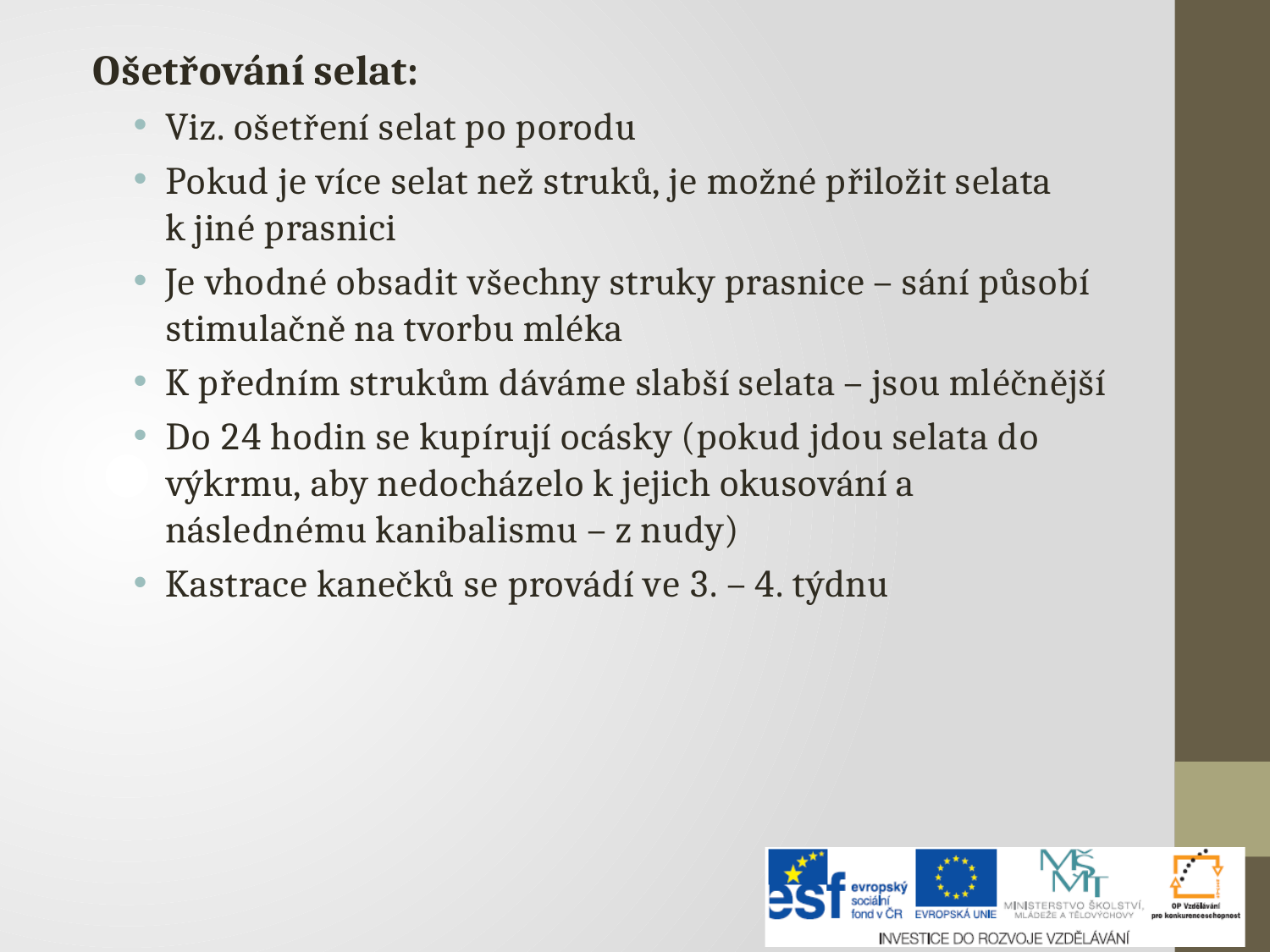

Ošetřování selat:
Viz. ošetření selat po porodu
Pokud je více selat než struků, je možné přiložit selata k jiné prasnici
Je vhodné obsadit všechny struky prasnice – sání působí stimulačně na tvorbu mléka
K předním strukům dáváme slabší selata – jsou mléčnější
Do 24 hodin se kupírují ocásky (pokud jdou selata do výkrmu, aby nedocházelo k jejich okusování a následnému kanibalismu – z nudy)
Kastrace kanečků se provádí ve 3. – 4. týdnu